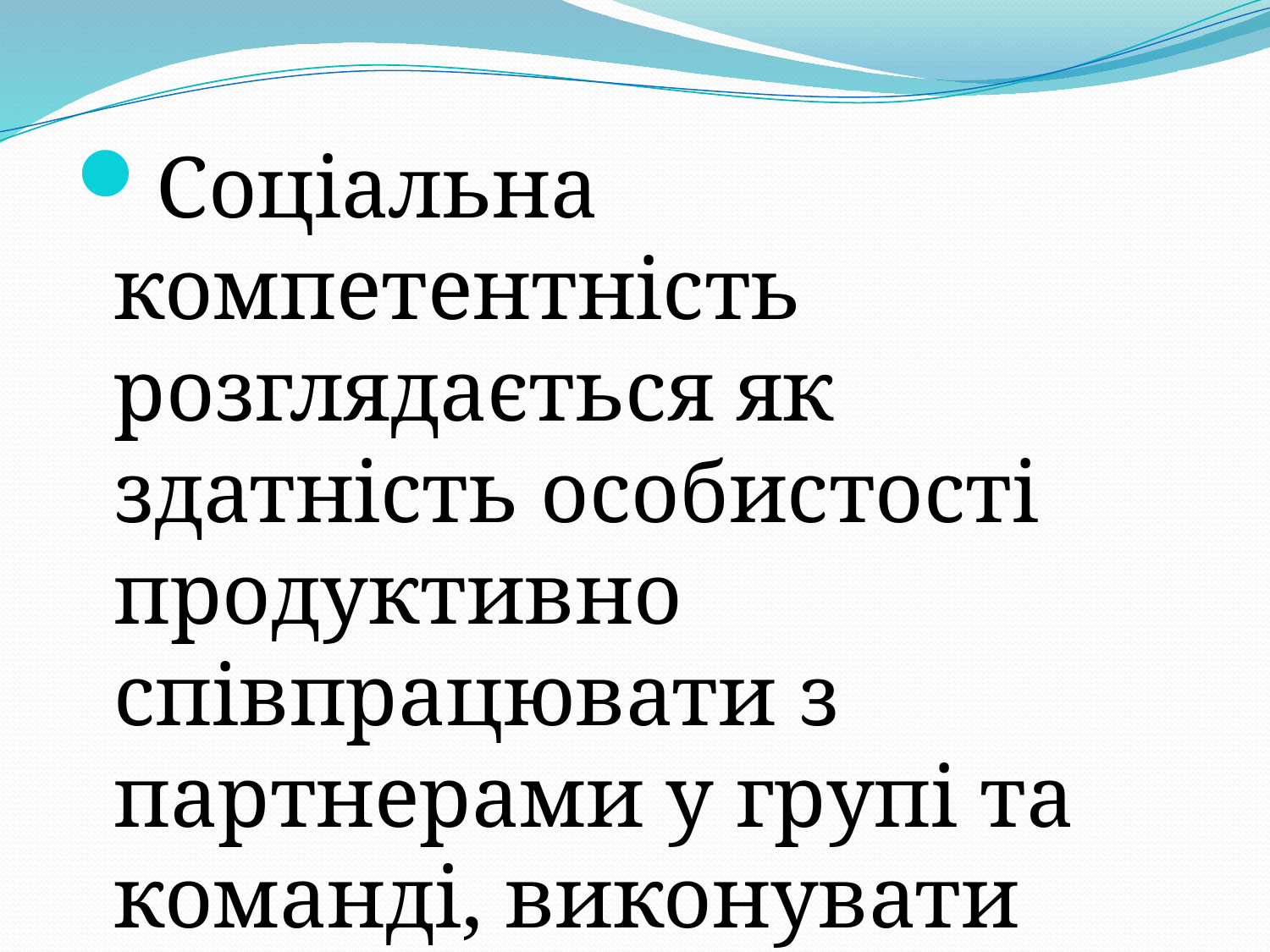

Соціальна компетентність розглядається як здатність особистості продуктивно співпрацювати з партнерами у групі та команді, виконувати різні ролі та функції у колективі.